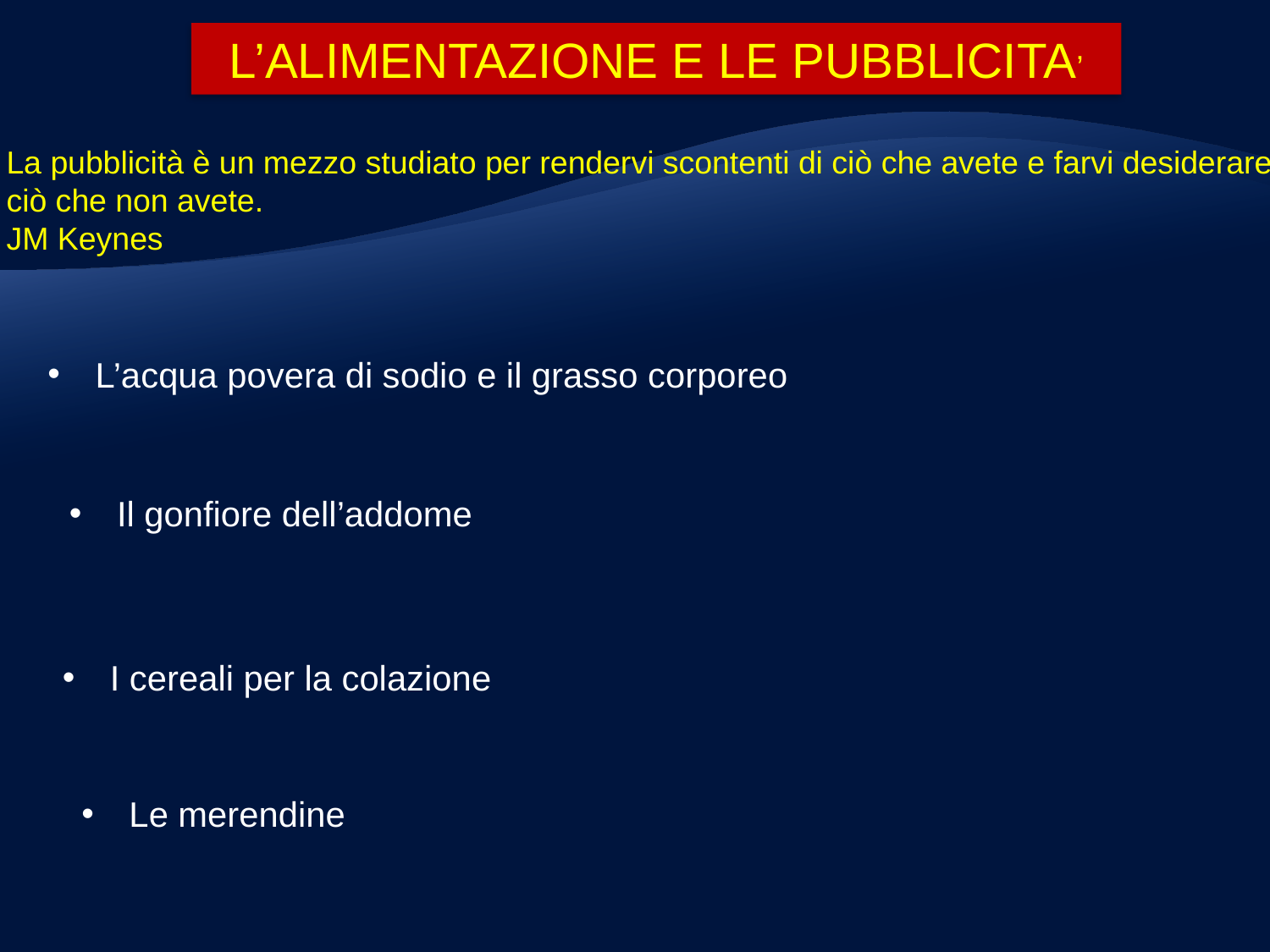

L’ALIMENTAZIONE E LE PUBBLICITA’
La pubblicità è un mezzo studiato per rendervi scontenti di ciò che avete e farvi desiderare
ciò che non avete.
JM Keynes
L’acqua povera di sodio e il grasso corporeo
Il gonfiore dell’addome
I cereali per la colazione
Le merendine